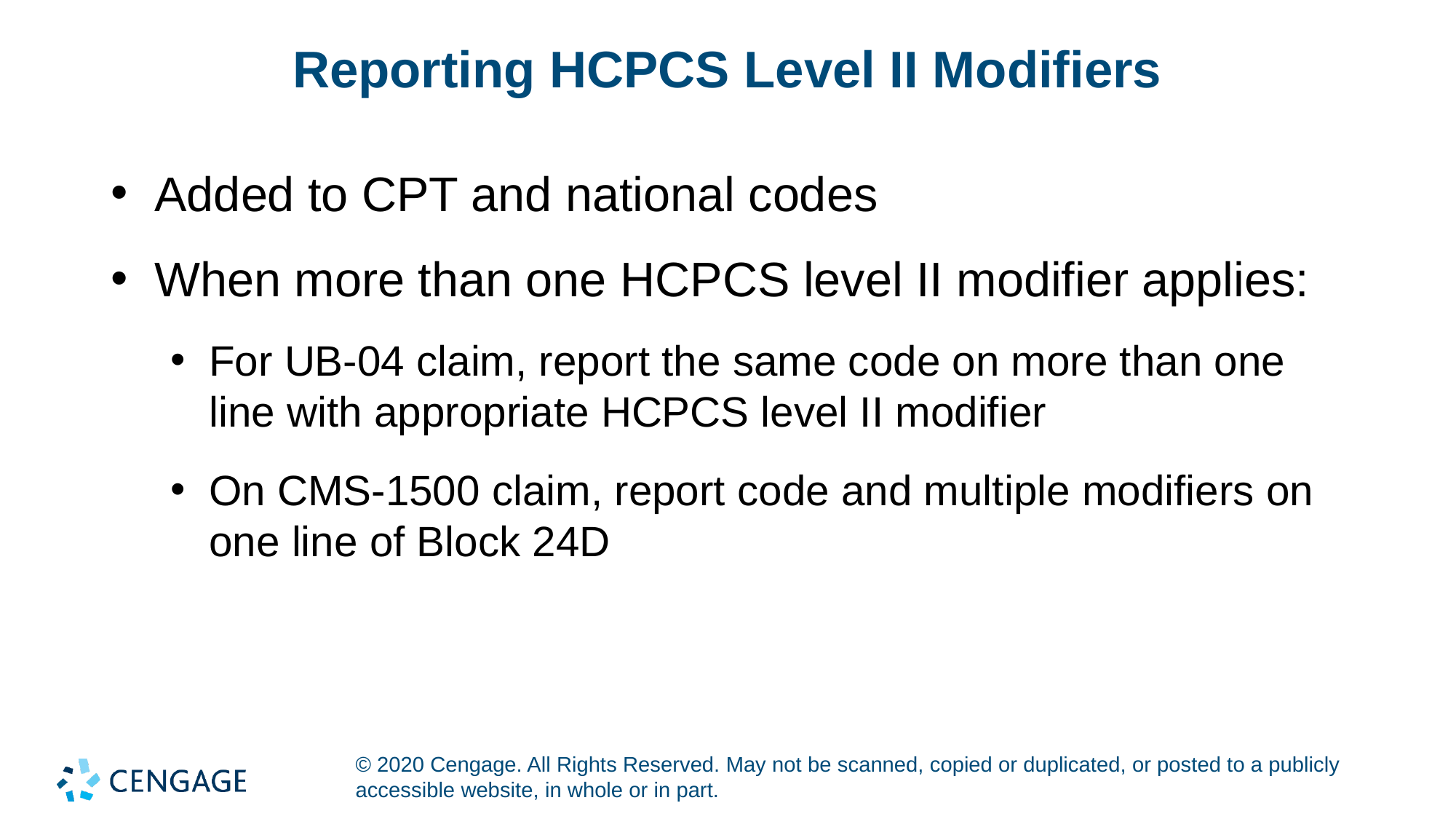

# Reporting HCPCS Level II Modifiers
Added to CPT and national codes
When more than one HCPCS level II modifier applies:
For UB-04 claim, report the same code on more than one line with appropriate HCPCS level II modifier
On CMS-1500 claim, report code and multiple modifiers on one line of Block 24D